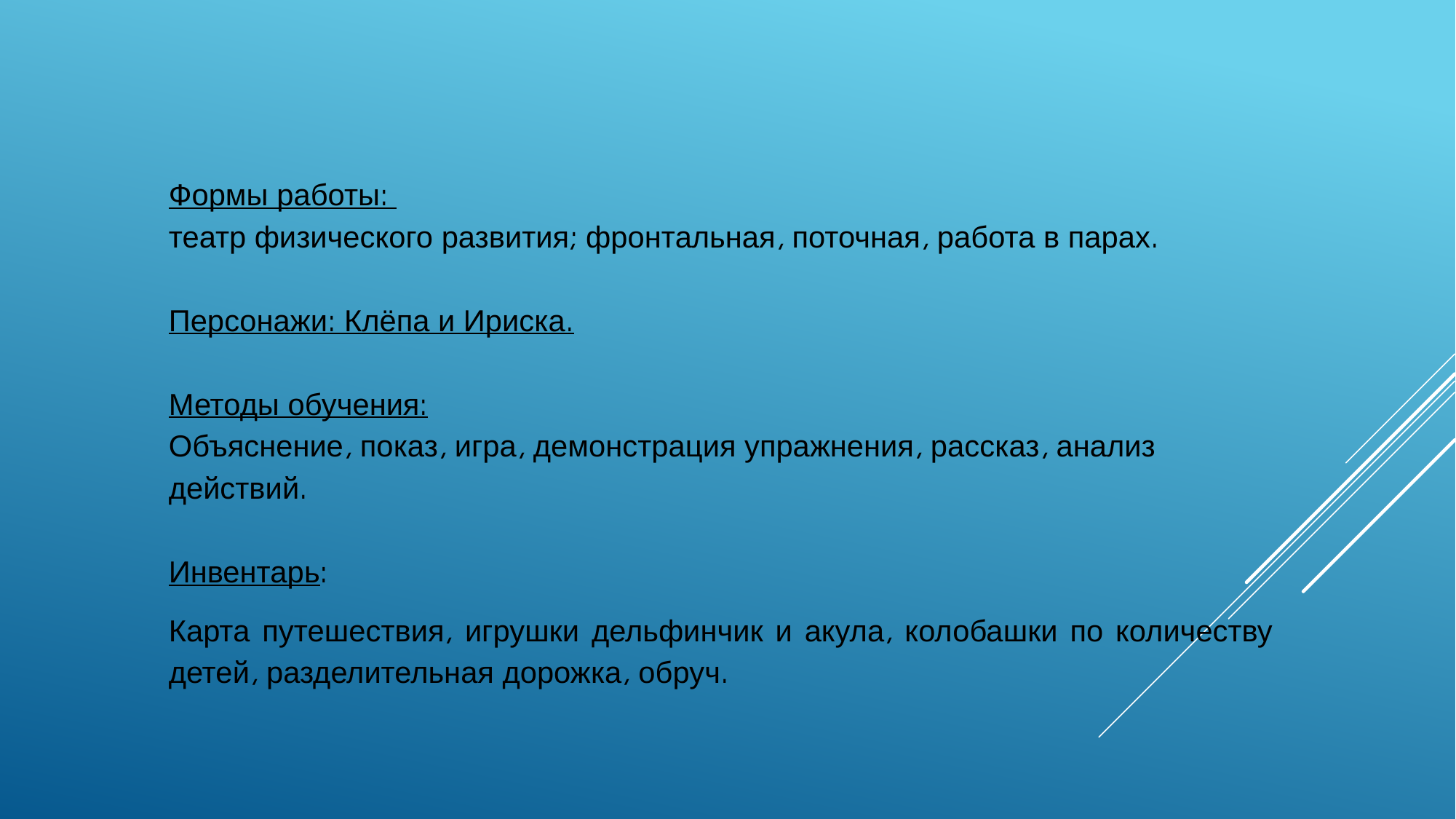

Формы работы:
театр физического развития; фронтальная, поточная, работа в парах.

Персонажи: Клёпа и Ириска.

Методы обучения:
Объяснение, показ, игра, демонстрация упражнения, рассказ, анализ действий.

Инвентарь:
Карта путешествия, игрушки дельфинчик и акула, колобашки по количеству детей, разделительная дорожка, обруч.